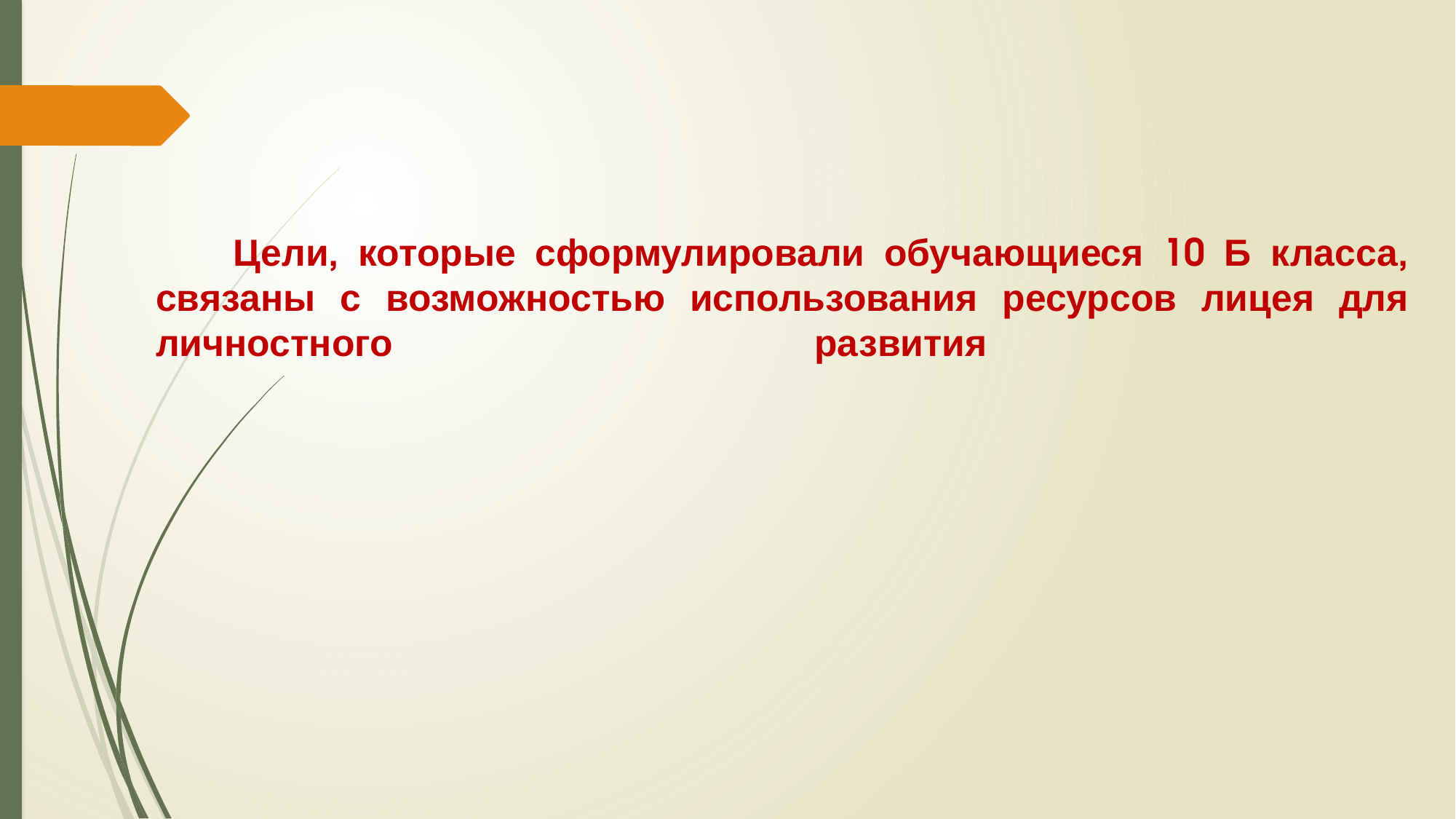

# Цели, которые сформулировали обучающиеся 10 Б класса, связаны с возможностью использования ресурсов лицея для личностного развития